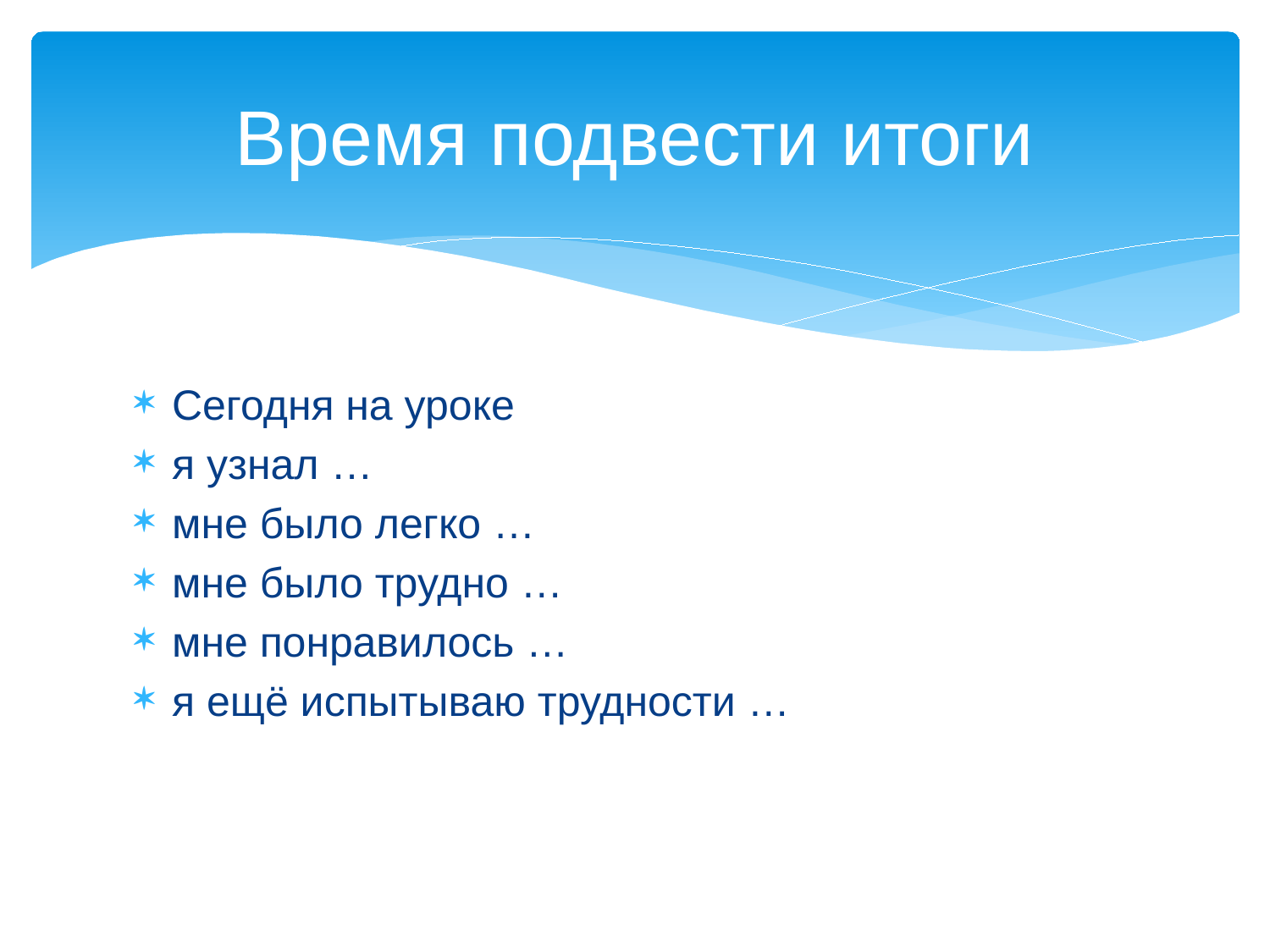

# Время подвести итоги
Сегодня на уроке
я узнал …
мне было легко …
мне было трудно …
мне понравилось …
я ещё испытываю трудности …